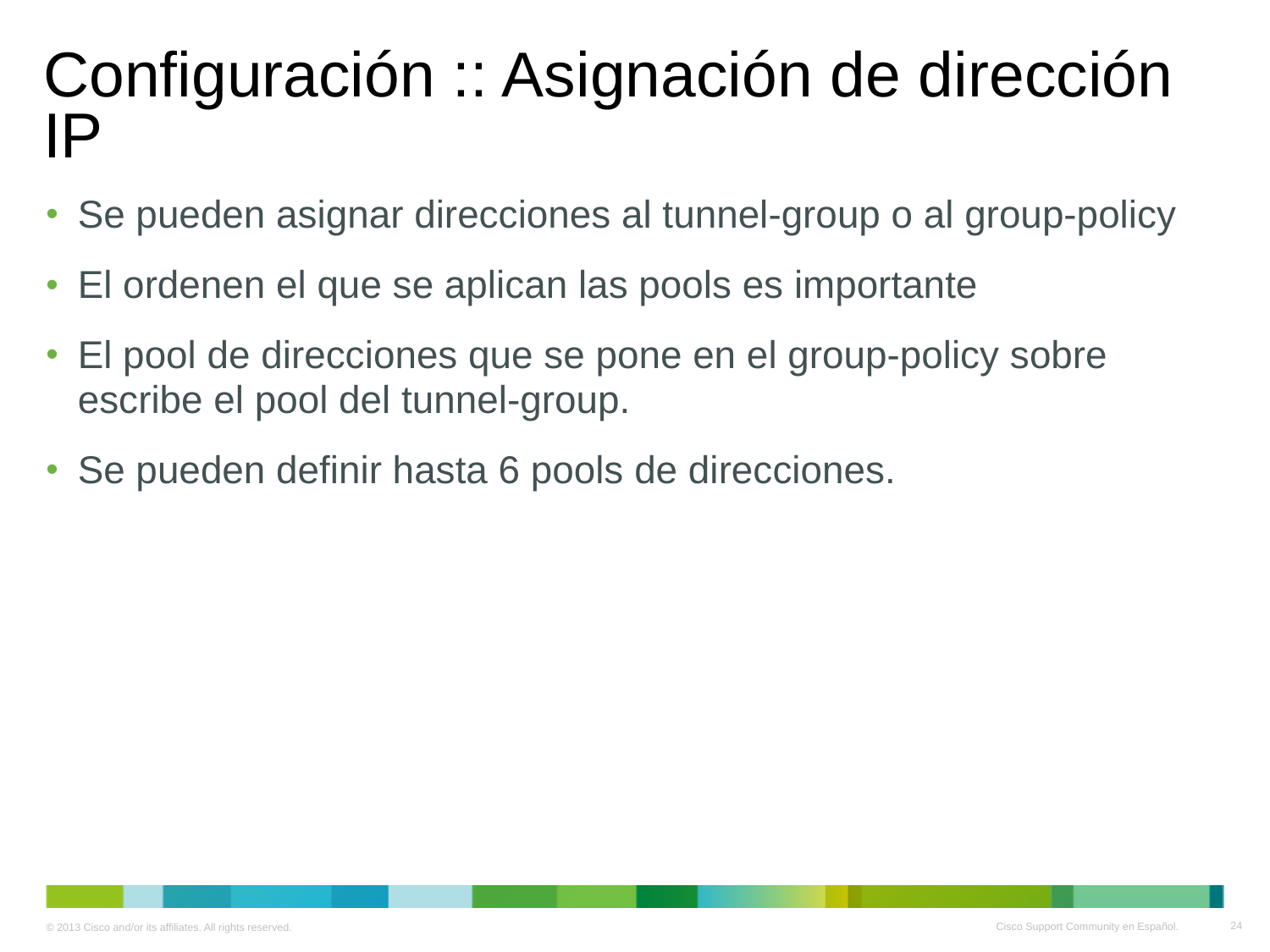

# Configuración :: Asignación de dirección IP
Se pueden asignar direcciones al tunnel-group o al group-policy
El ordenen el que se aplican las pools es importante
El pool de direcciones que se pone en el group-policy sobre escribe el pool del tunnel-group.
Se pueden definir hasta 6 pools de direcciones.